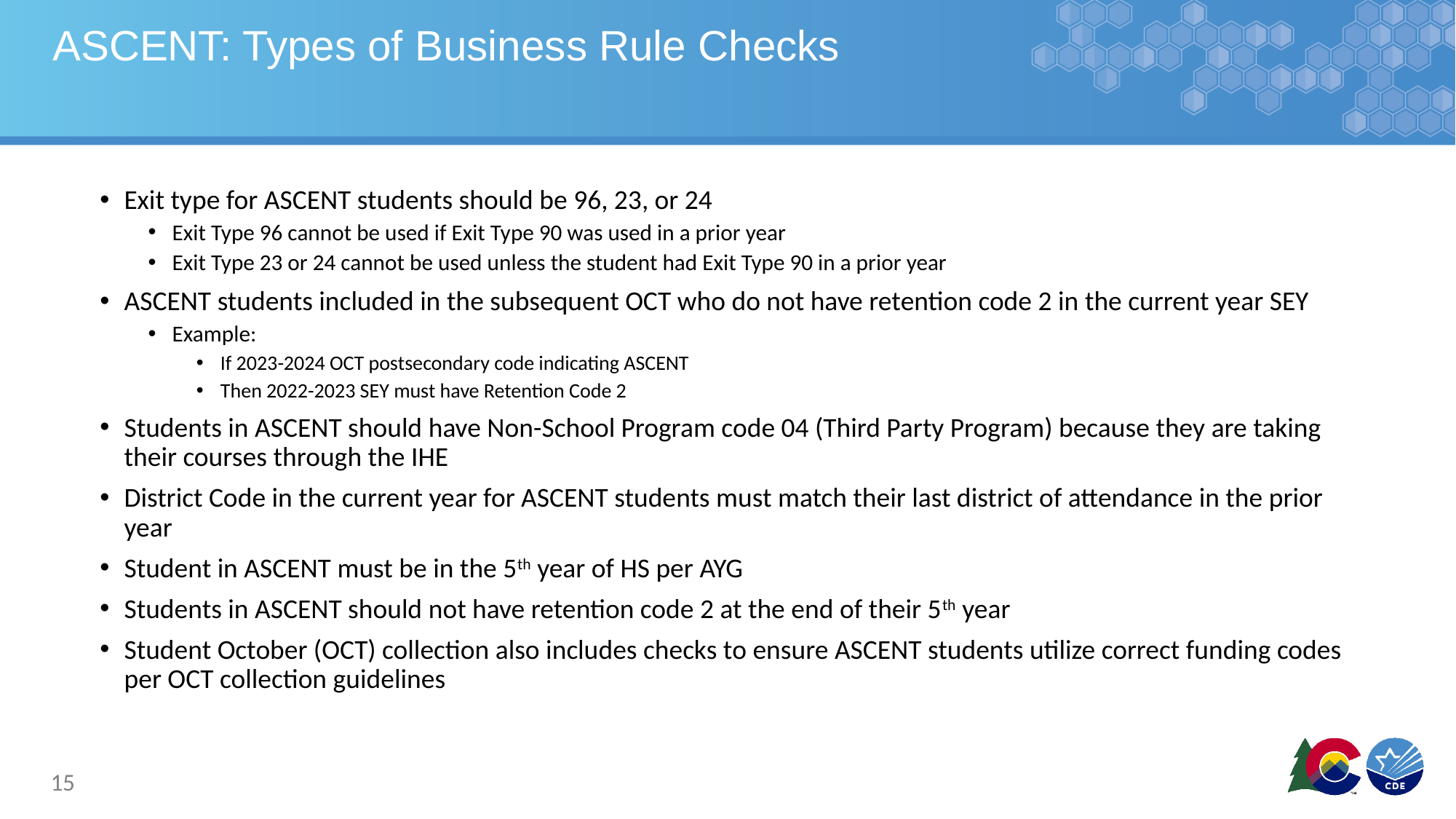

# ASCENT: Types of Business Rule Checks
Exit type for ASCENT students should be 96, 23, or 24
Exit Type 96 cannot be used if Exit Type 90 was used in a prior year
Exit Type 23 or 24 cannot be used unless the student had Exit Type 90 in a prior year
ASCENT students included in the subsequent OCT who do not have retention code 2 in the current year SEY
Example:
If 2023-2024 OCT postsecondary code indicating ASCENT
Then 2022-2023 SEY must have Retention Code 2
Students in ASCENT should have Non-School Program code 04 (Third Party Program) because they are taking their courses through the IHE
District Code in the current year for ASCENT students must match their last district of attendance in the prior year
Student in ASCENT must be in the 5th year of HS per AYG
Students in ASCENT should not have retention code 2 at the end of their 5th year
Student October (OCT) collection also includes checks to ensure ASCENT students utilize correct funding codes per OCT collection guidelines

15